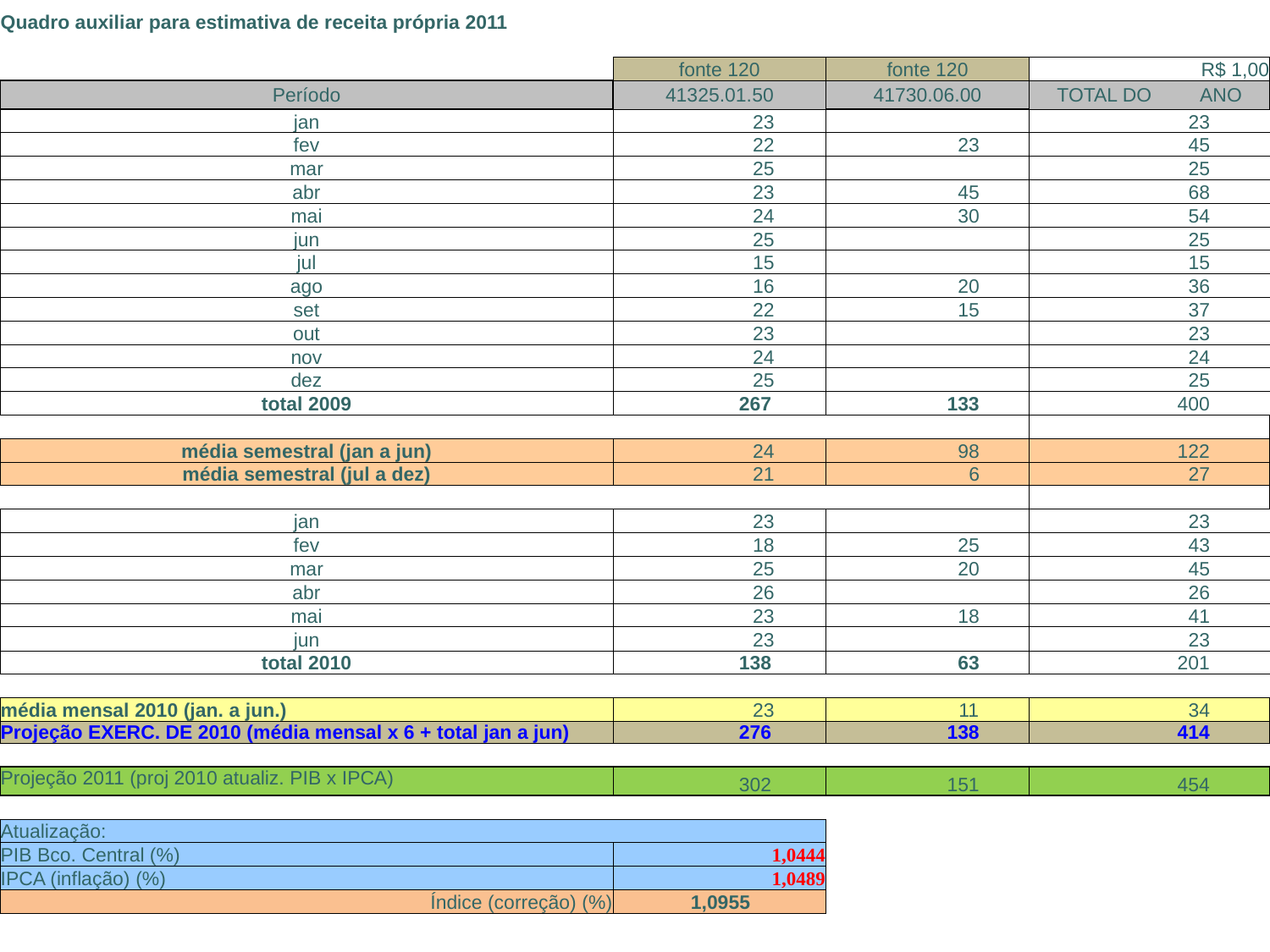

|  |  |  |  |
| --- | --- | --- | --- |
| Quadro auxiliar para estimativa de receita própria 2011 |  |  |  |
|  |  |  |  |
|  | fonte 120 | fonte 120 | R$ 1,00 |
| Período | 41325.01.50 | 41730.06.00 | TOTAL DO ANO |
| jan | 23 |  | 23 |
| fev | 22 | 23 | 45 |
| mar | 25 |  | 25 |
| abr | 23 | 45 | 68 |
| mai | 24 | 30 | 54 |
| jun | 25 |  | 25 |
| jul | 15 |  | 15 |
| ago | 16 | 20 | 36 |
| set | 22 | 15 | 37 |
| out | 23 |  | 23 |
| nov | 24 |  | 24 |
| dez | 25 |  | 25 |
| total 2009 | 267 | 133 | 400 |
|  |  |  |  |
| média semestral (jan a jun) | 24 | 98 | 122 |
| média semestral (jul a dez) | 21 | 6 | 27 |
|  |  |  |  |
| jan | 23 |  | 23 |
| fev | 18 | 25 | 43 |
| mar | 25 | 20 | 45 |
| abr | 26 |  | 26 |
| mai | 23 | 18 | 41 |
| jun | 23 |  | 23 |
| total 2010 | 138 | 63 | 201 |
|  |  |  |  |
| média mensal 2010 (jan. a jun.) | 23 | 11 | 34 |
| Projeção EXERC. DE 2010 (média mensal x 6 + total jan a jun) | 276 | 138 | 414 |
|  |  |  |  |
| Projeção 2011 (proj 2010 atualiz. PIB x IPCA) | 302 | 151 | 454 |
|  |  |  |  |
| Atualização: |  |  |  |
| PIB Bco. Central (%) | 1,0444 |  |  |
| IPCA (inflação) (%) | 1,0489 |  |  |
| Índice (correção) (%) | 1,0955 |  |  |